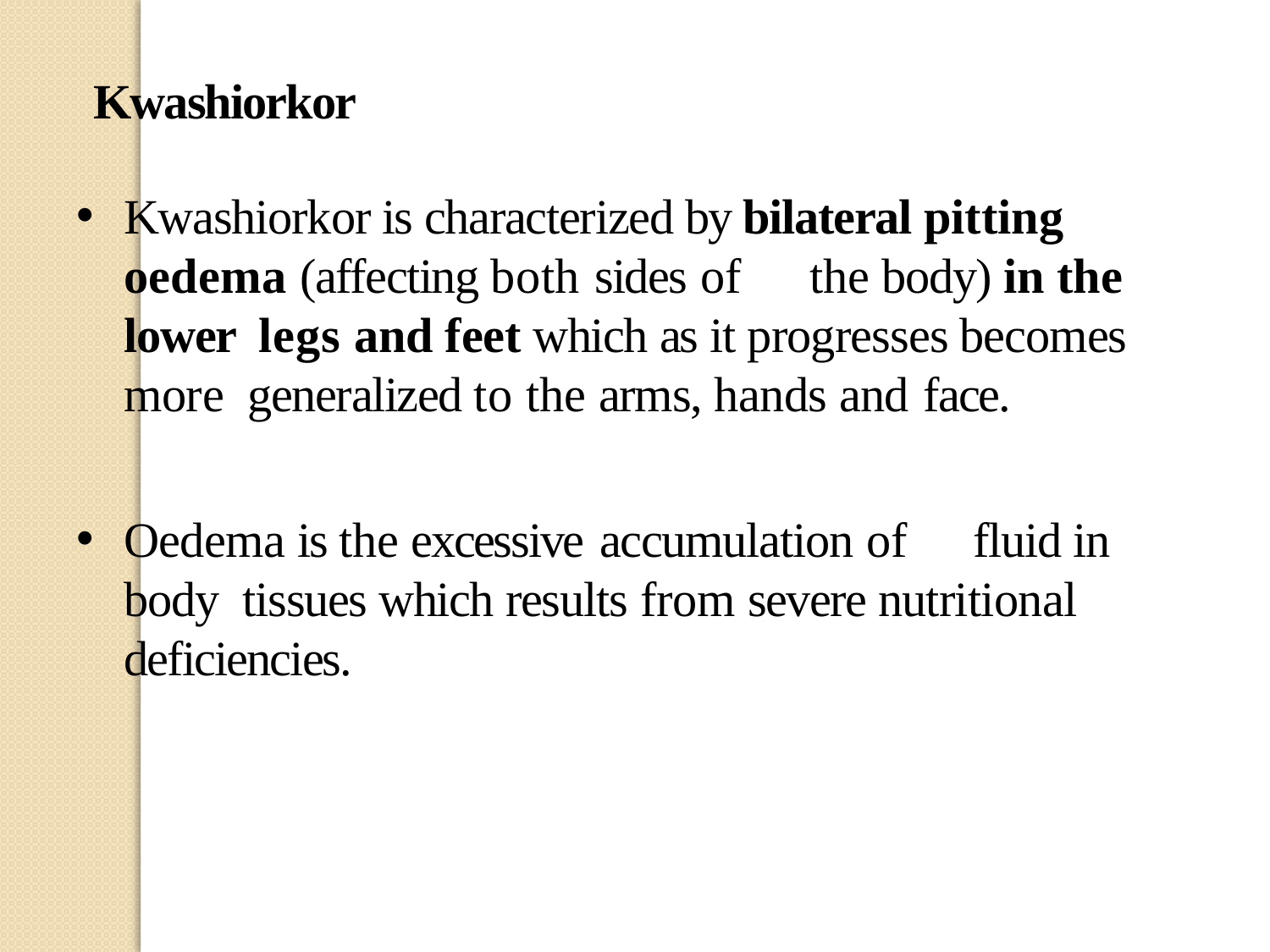

Kwashiorkor

Kwashiorkor is characterized by bilateral pitting  oedema (affecting both sides of	the body) in the lower  legs and feet which as it progresses becomes more  generalized to the arms, hands and face.

Oedema is the excessive accumulation of	fluid in body  tissues which results from severe nutritional deficiencies.